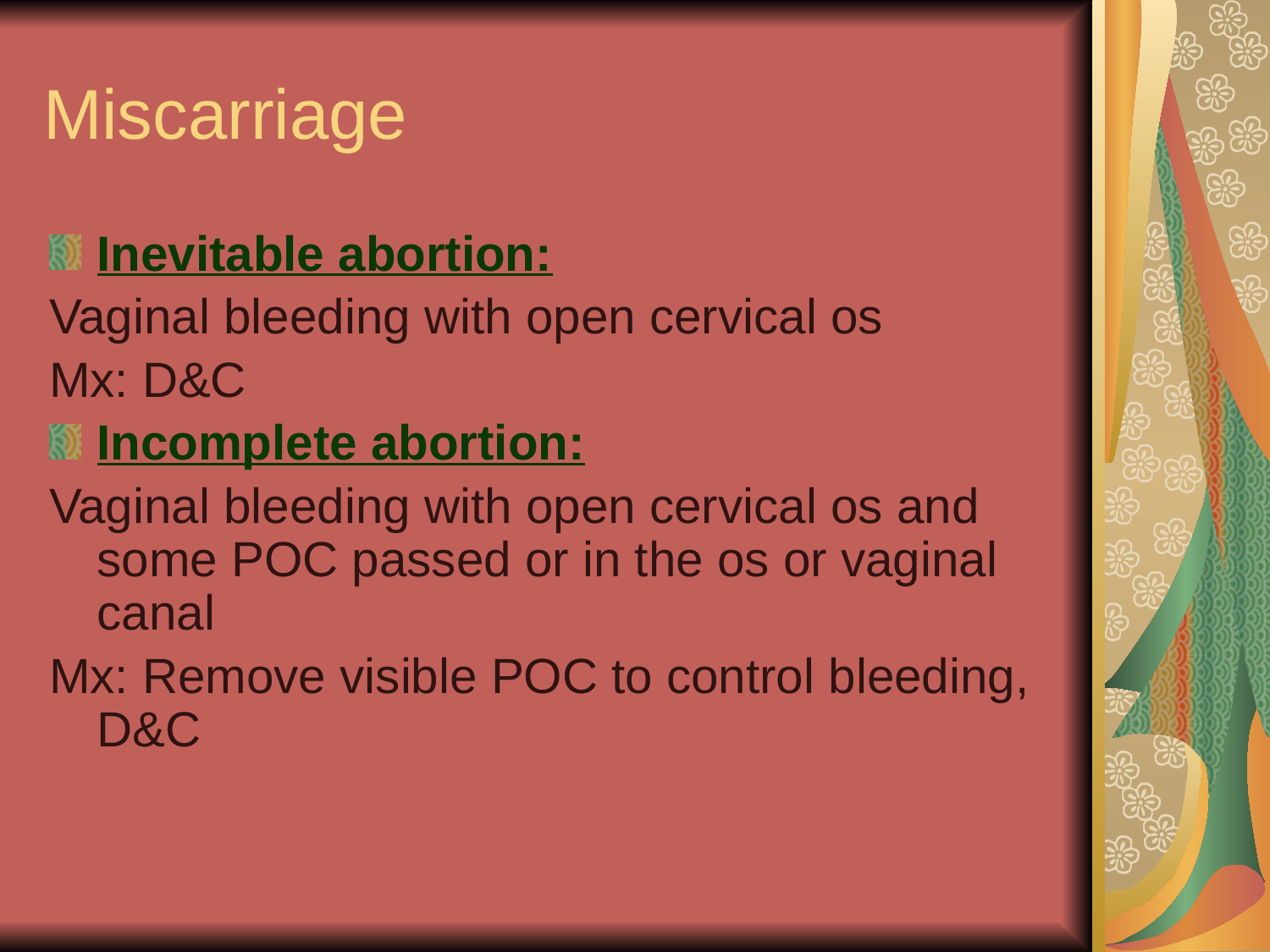

# Miscarriage
Inevitable abortion:
Vaginal bleeding with open cervical os
Mx: D&C
Incomplete abortion:
Vaginal bleeding with open cervical os and some POC passed or in the os or vaginal canal
Mx: Remove visible POC to control bleeding, D&C